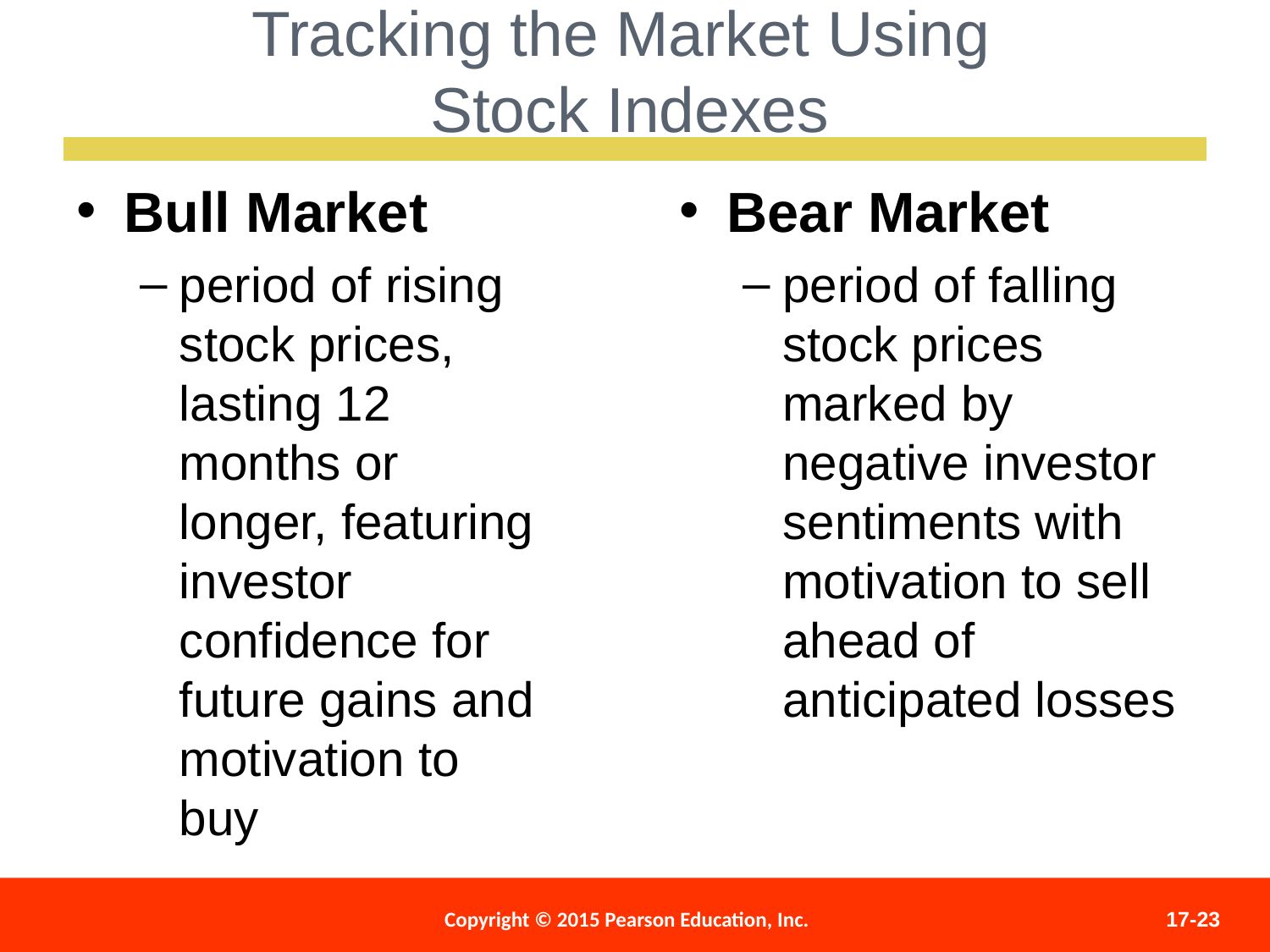

Tracking the Market Using
Stock Indexes
Bull Market
period of rising stock prices, lasting 12 months or longer, featuring investor confidence for future gains and motivation to buy

Bear Market
period of falling stock prices marked by negative investor sentiments with motivation to sell ahead of anticipated losses